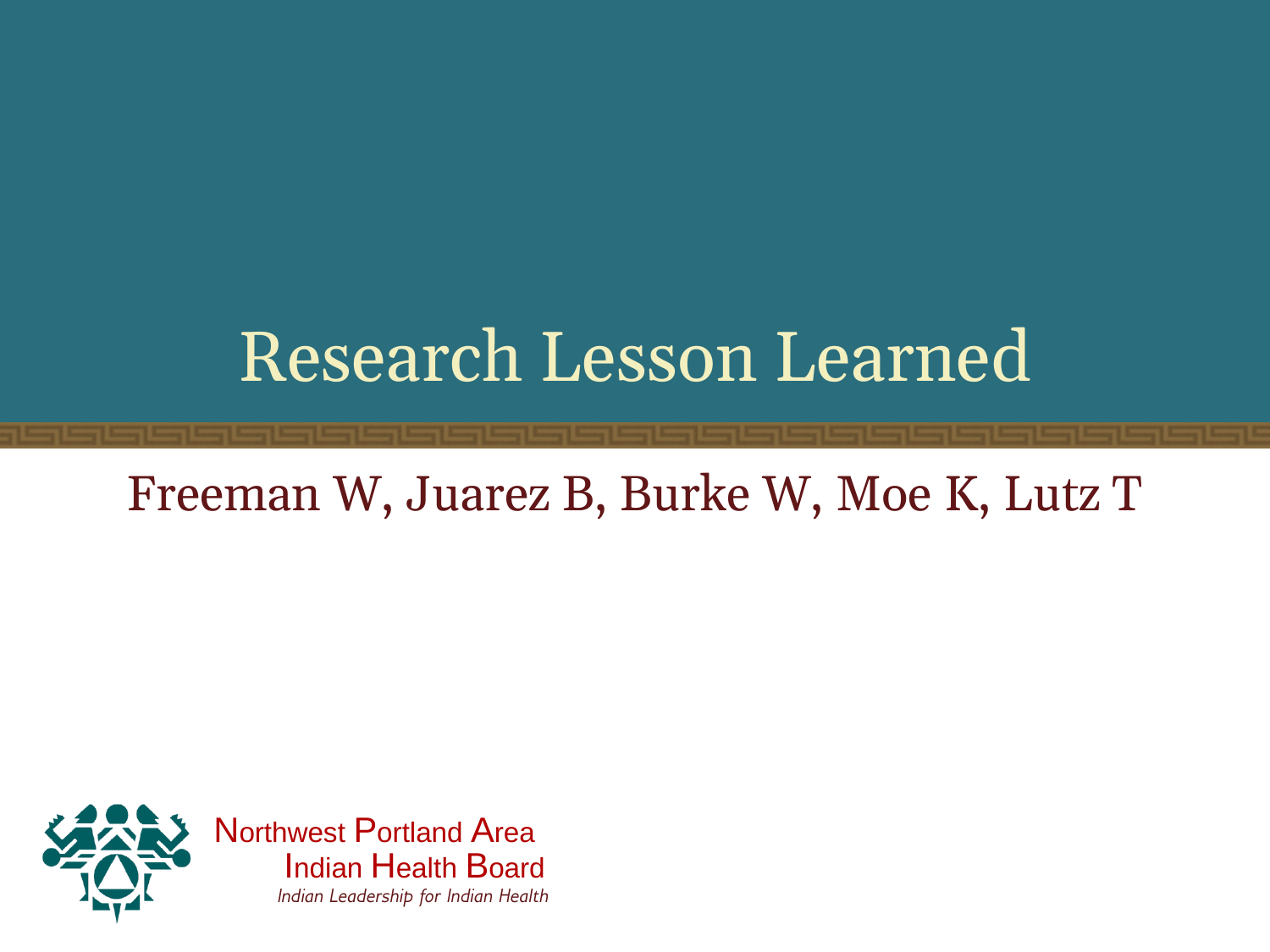

# Research Lesson Learned
Freeman W, Juarez B, Burke W, Moe K, Lutz T